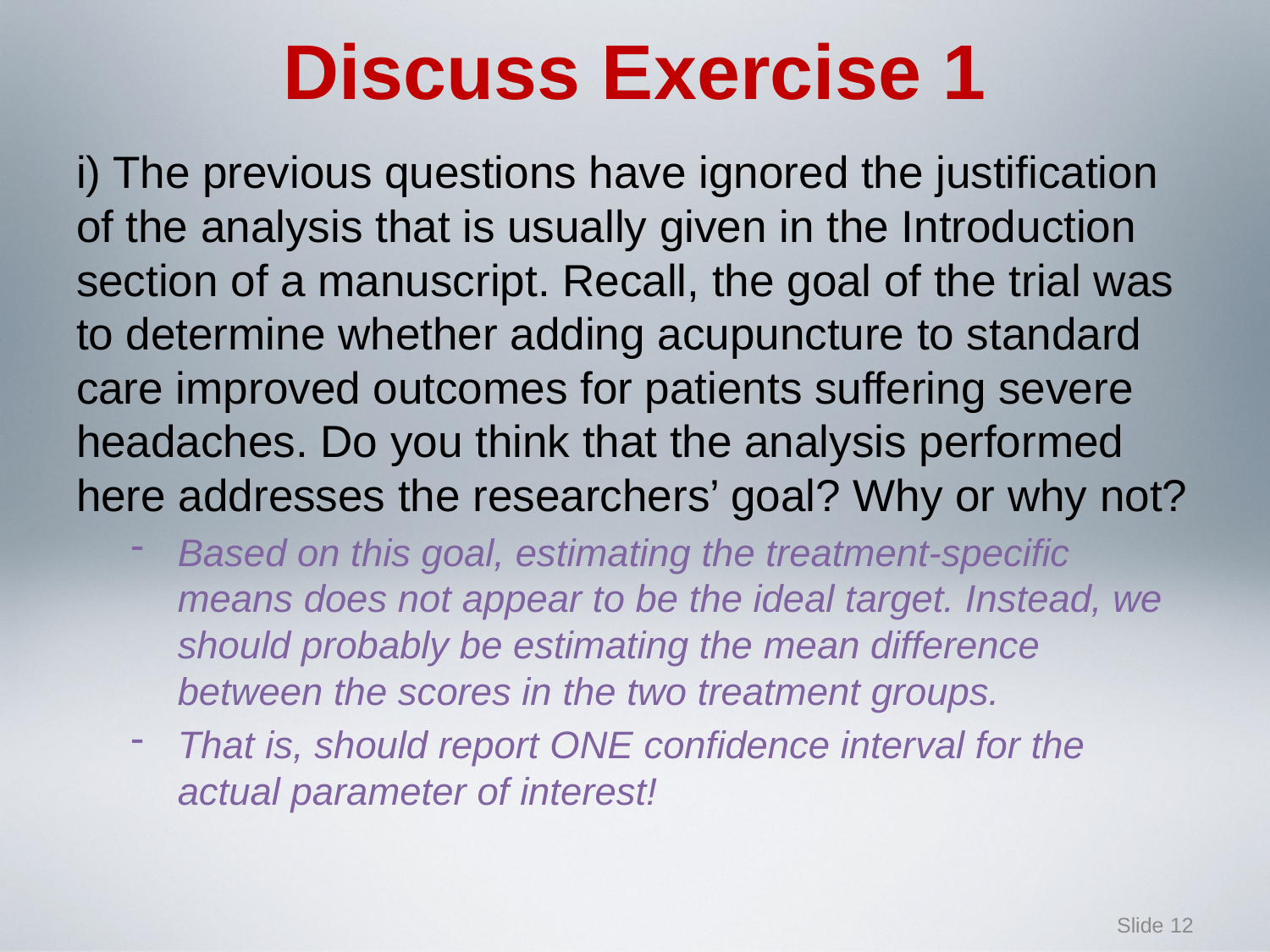

# Discuss Exercise 1
i) The previous questions have ignored the justification of the analysis that is usually given in the Introduction section of a manuscript. Recall, the goal of the trial was to determine whether adding acupuncture to standard care improved outcomes for patients suffering severe headaches. Do you think that the analysis performed here addresses the researchers’ goal? Why or why not?
Based on this goal, estimating the treatment-specific means does not appear to be the ideal target. Instead, we should probably be estimating the mean difference between the scores in the two treatment groups.
That is, should report ONE confidence interval for the actual parameter of interest!

Slide 12